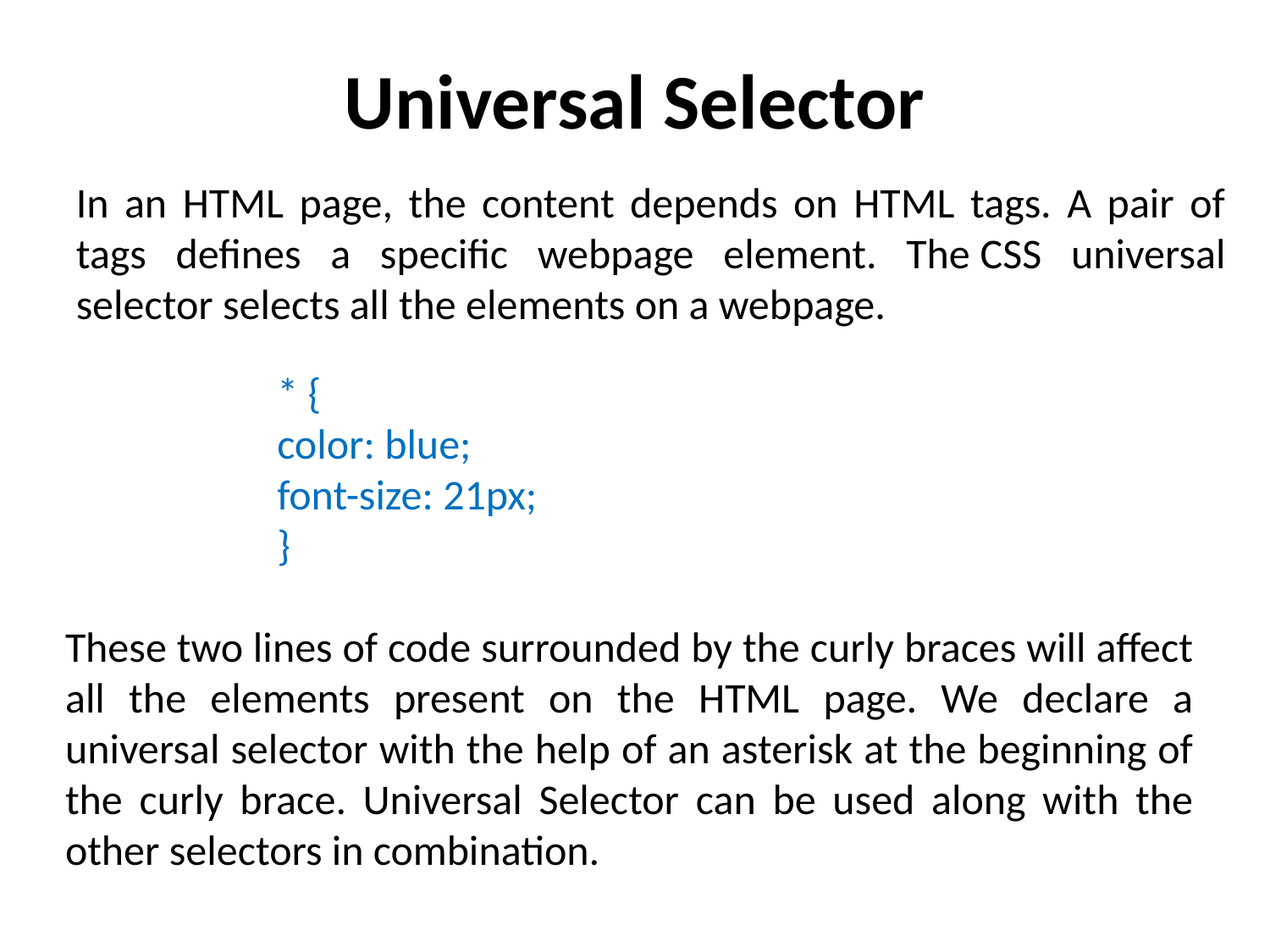

# Universal Selector
In an HTML page, the content depends on HTML tags. A pair of tags defines a specific webpage element. The CSS universal selector selects all the elements on a webpage.
* {
color: blue;
font-size: 21px;
}
These two lines of code surrounded by the curly braces will affect all the elements present on the HTML page. We declare a universal selector with the help of an asterisk at the beginning of the curly brace. Universal Selector can be used along with the other selectors in combination.